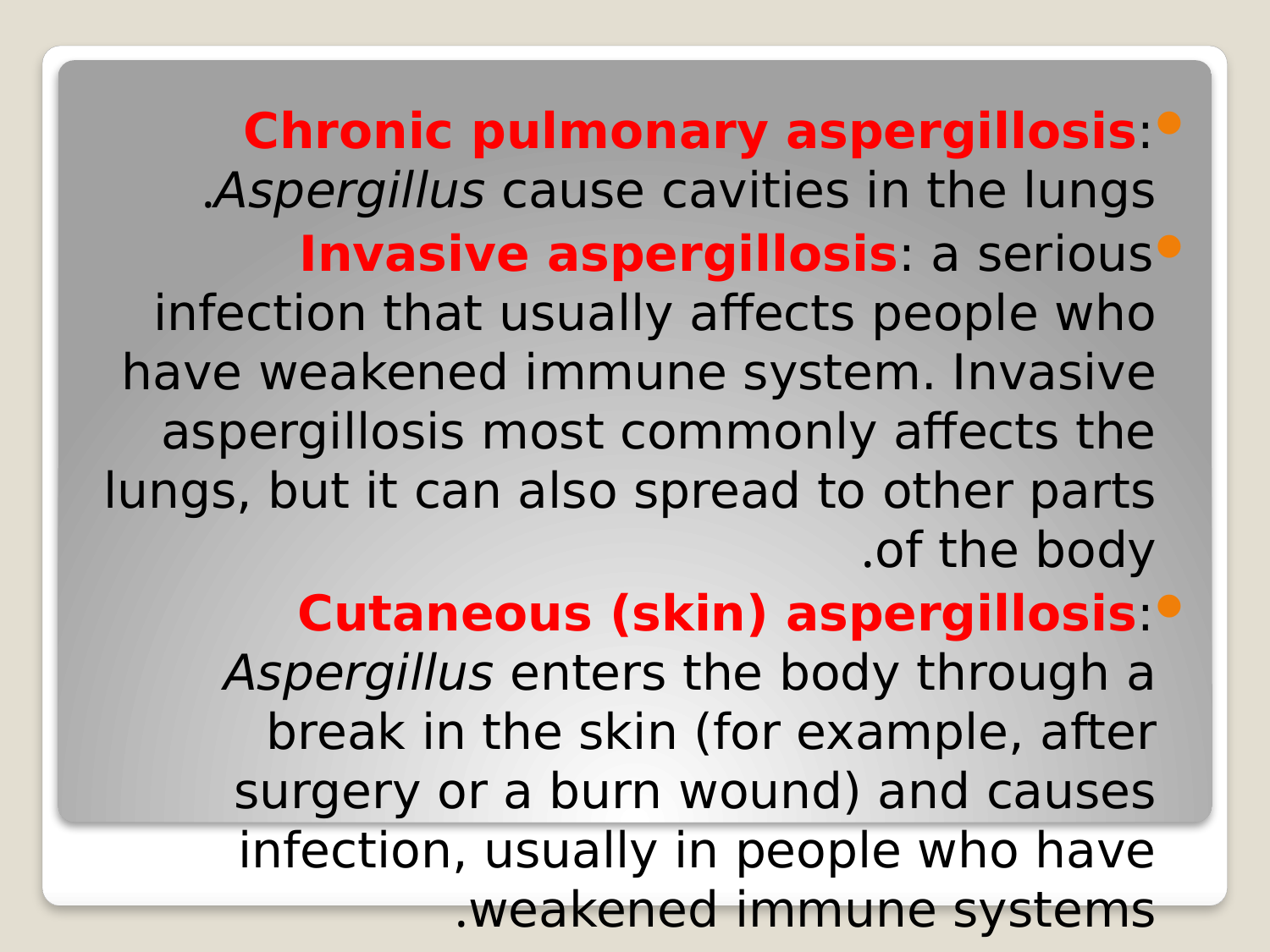

Chronic pulmonary aspergillosis: Aspergillus cause cavities in the lungs.
Invasive aspergillosis: a serious infection that usually affects people who have weakened immune system. Invasive aspergillosis most commonly affects the lungs, but it can also spread to other parts of the body.
Cutaneous (skin) aspergillosis: Aspergillus enters the body through a break in the skin (for example, after surgery or a burn wound) and causes infection, usually in people who have weakened immune systems.